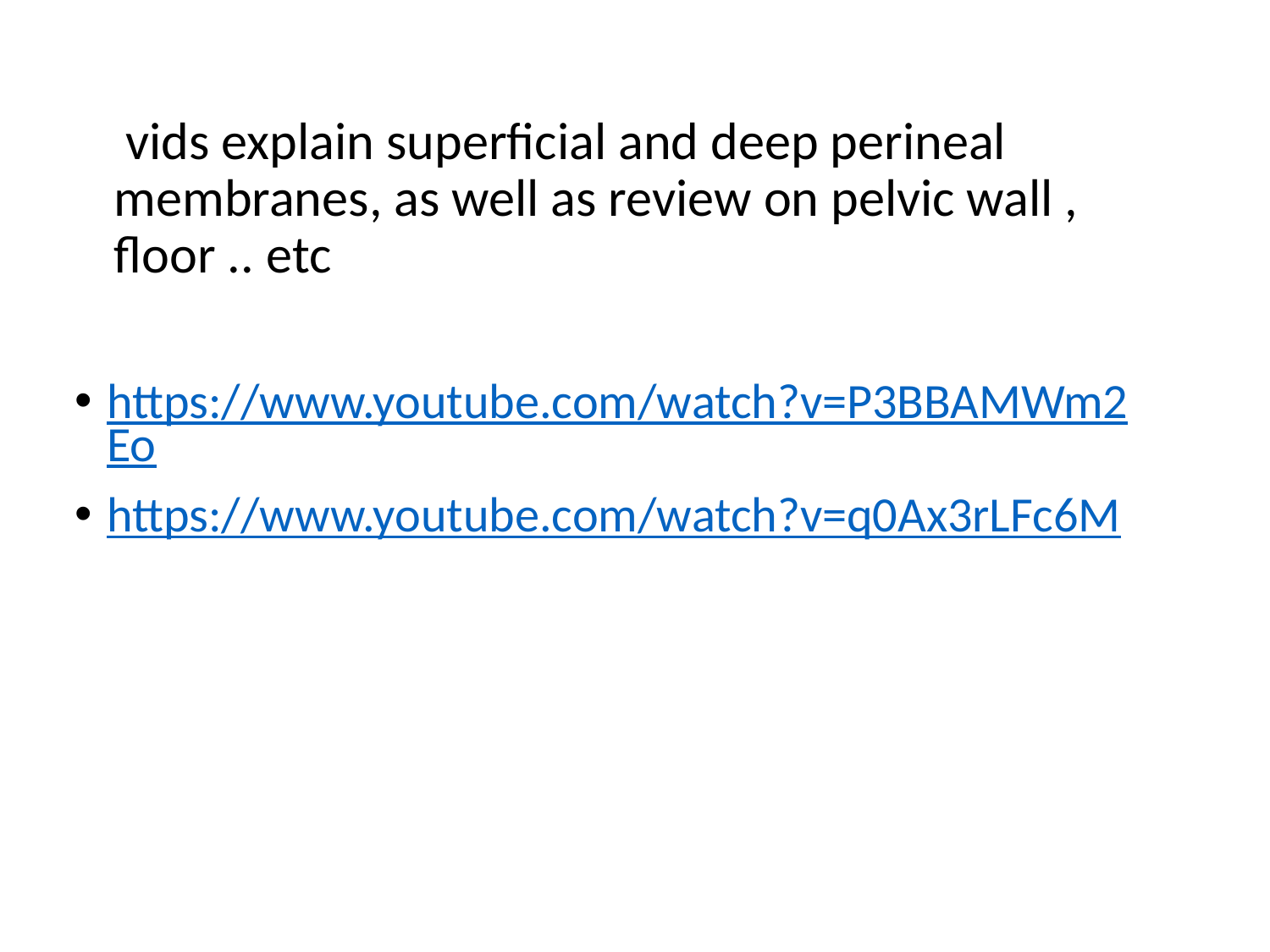

# vids explain superficial and deep perineal membranes, as well as review on pelvic wall , floor .. etc
https://www.youtube.com/watch?v=P3BBAMWm2Eo
https://www.youtube.com/watch?v=q0Ax3rLFc6M